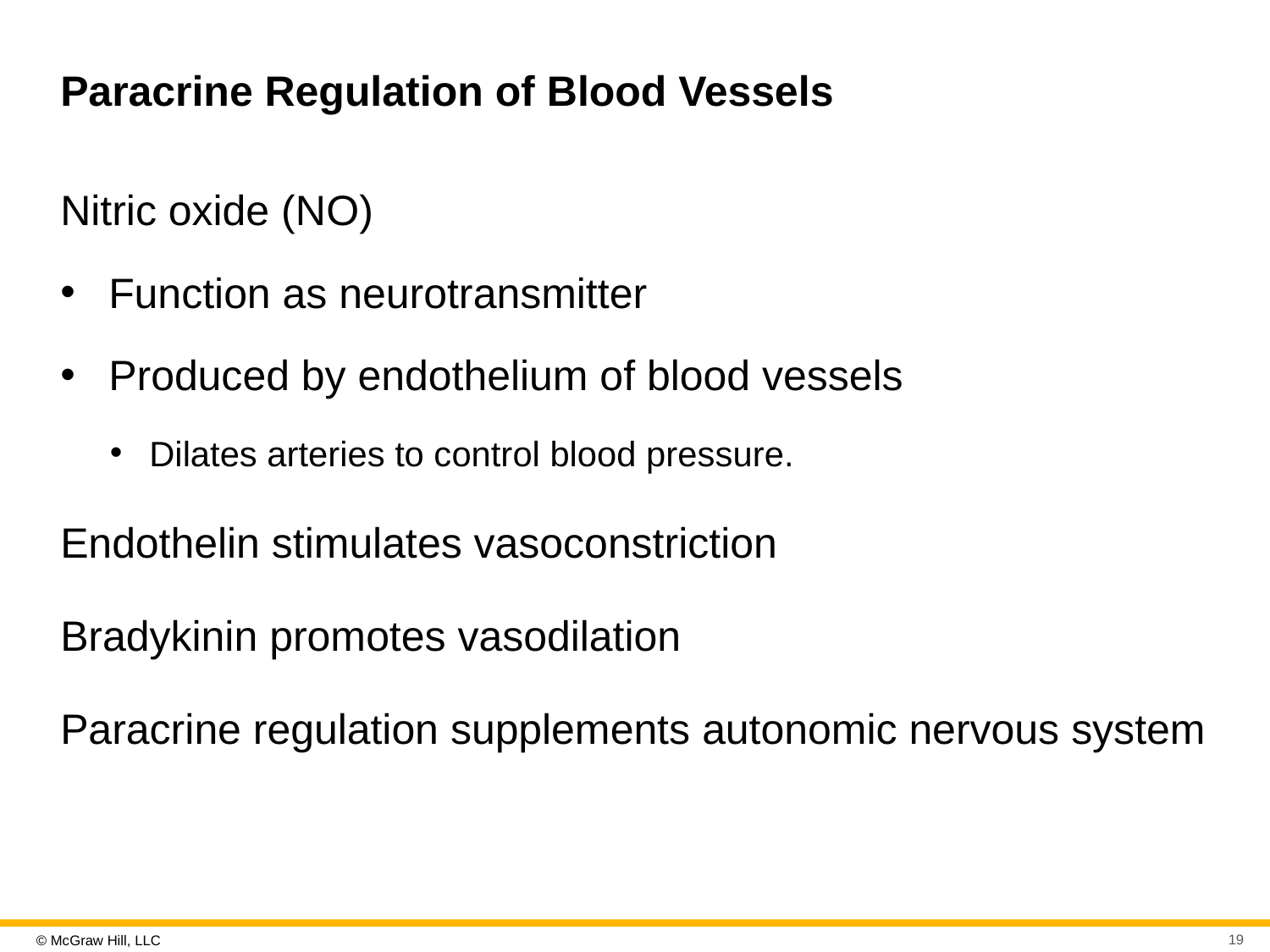

# Paracrine Regulation of Blood Vessels
Nitric oxide (N O)
Function as neurotransmitter
Produced by endothelium of blood vessels
Dilates arteries to control blood pressure.
Endothelin stimulates vasoconstriction
Bradykinin promotes vasodilation
Paracrine regulation supplements autonomic nervous system
19